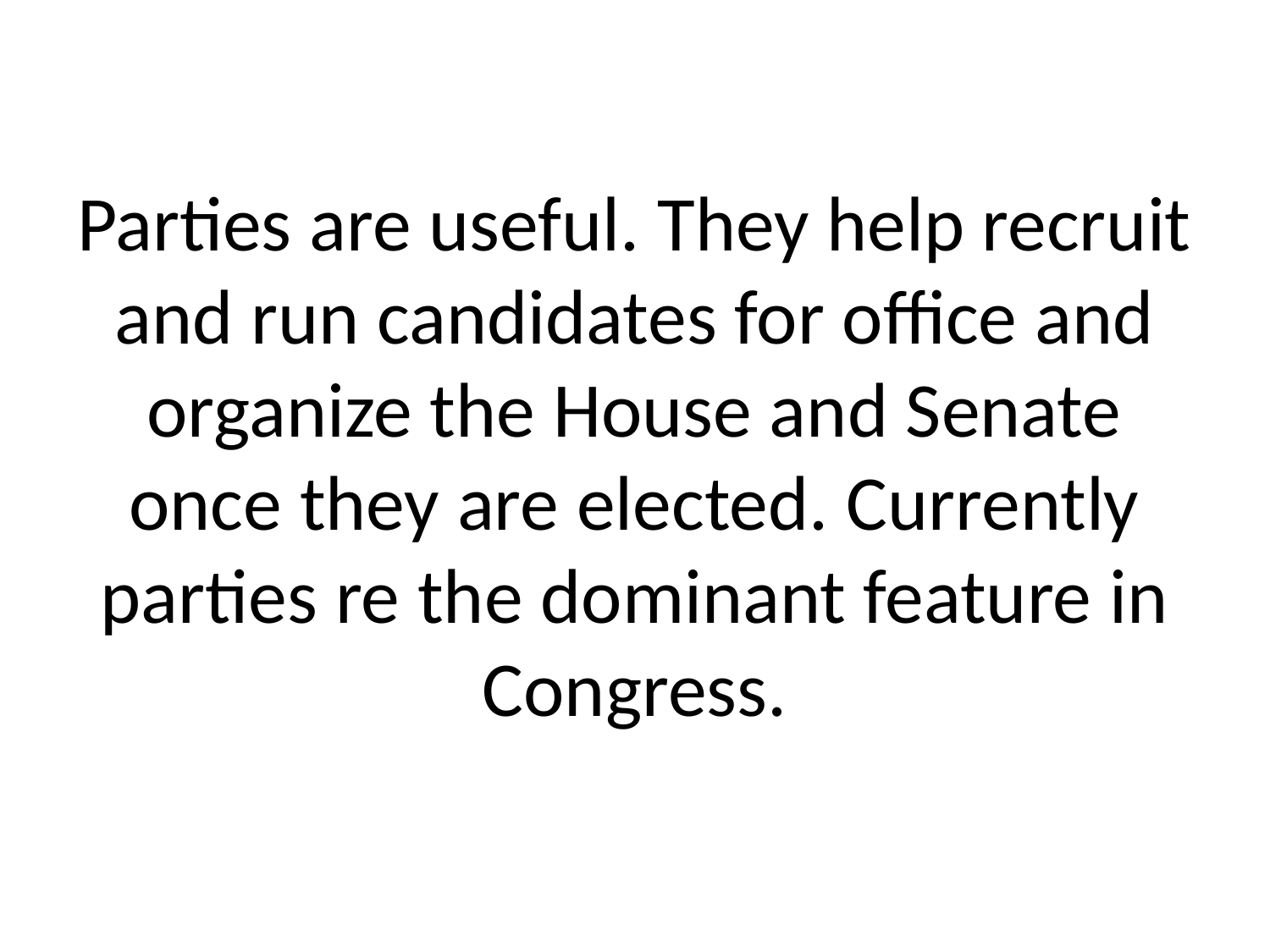

# Parties are useful. They help recruit and run candidates for office and organize the House and Senate once they are elected. Currently parties re the dominant feature in Congress.